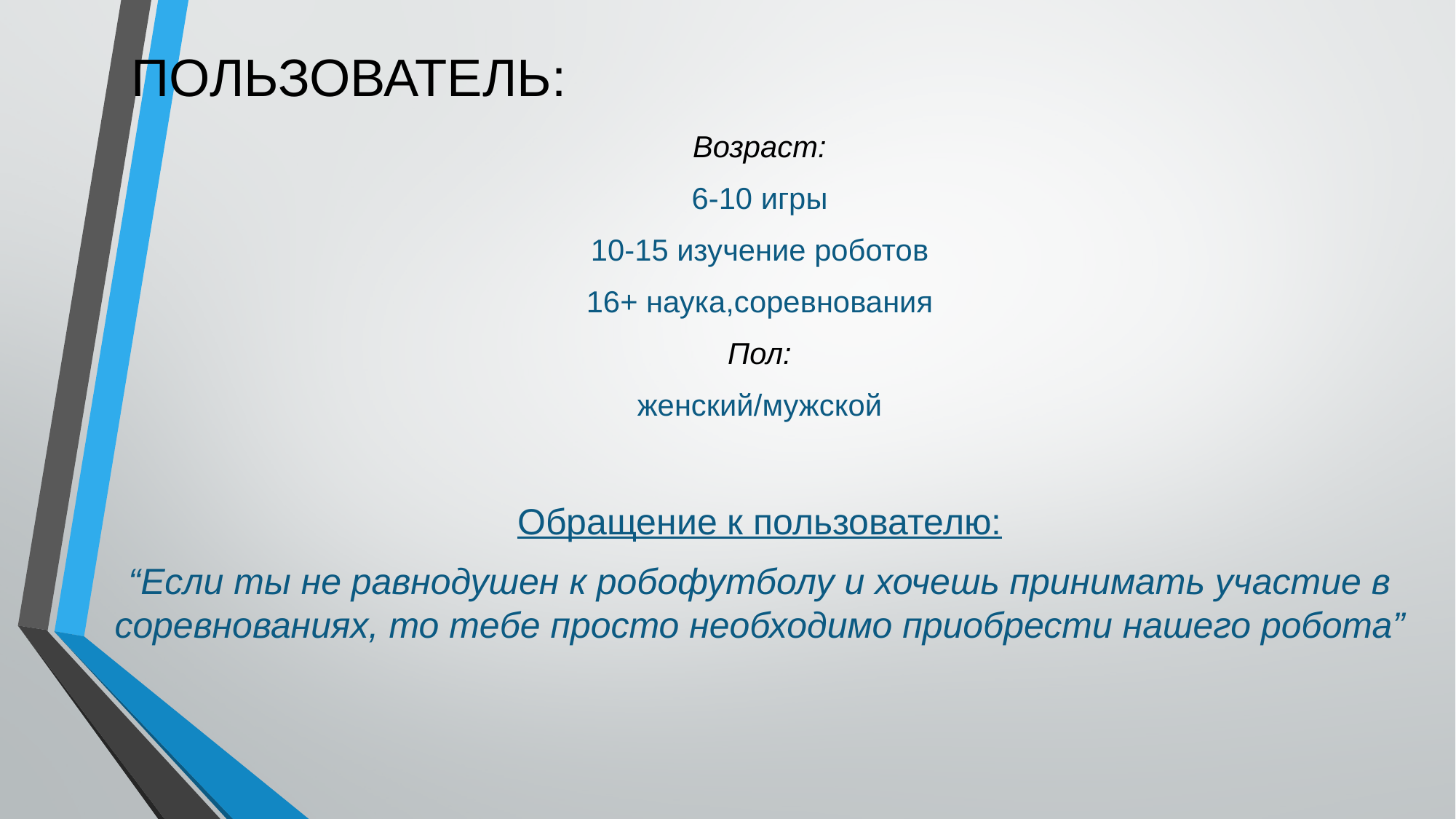

# ПОЛЬЗОВАТЕЛЬ:
Возраст:
6-10 игры
10-15 изучение роботов
16+ наука,соревнования
Пол:
женский/мужской

Обращение к пользователю:
“Eсли ты не равнодушен к робофутболу и хочешь принимать участие в соревнованиях, то тебе просто необходимо приобрести нашего робота”